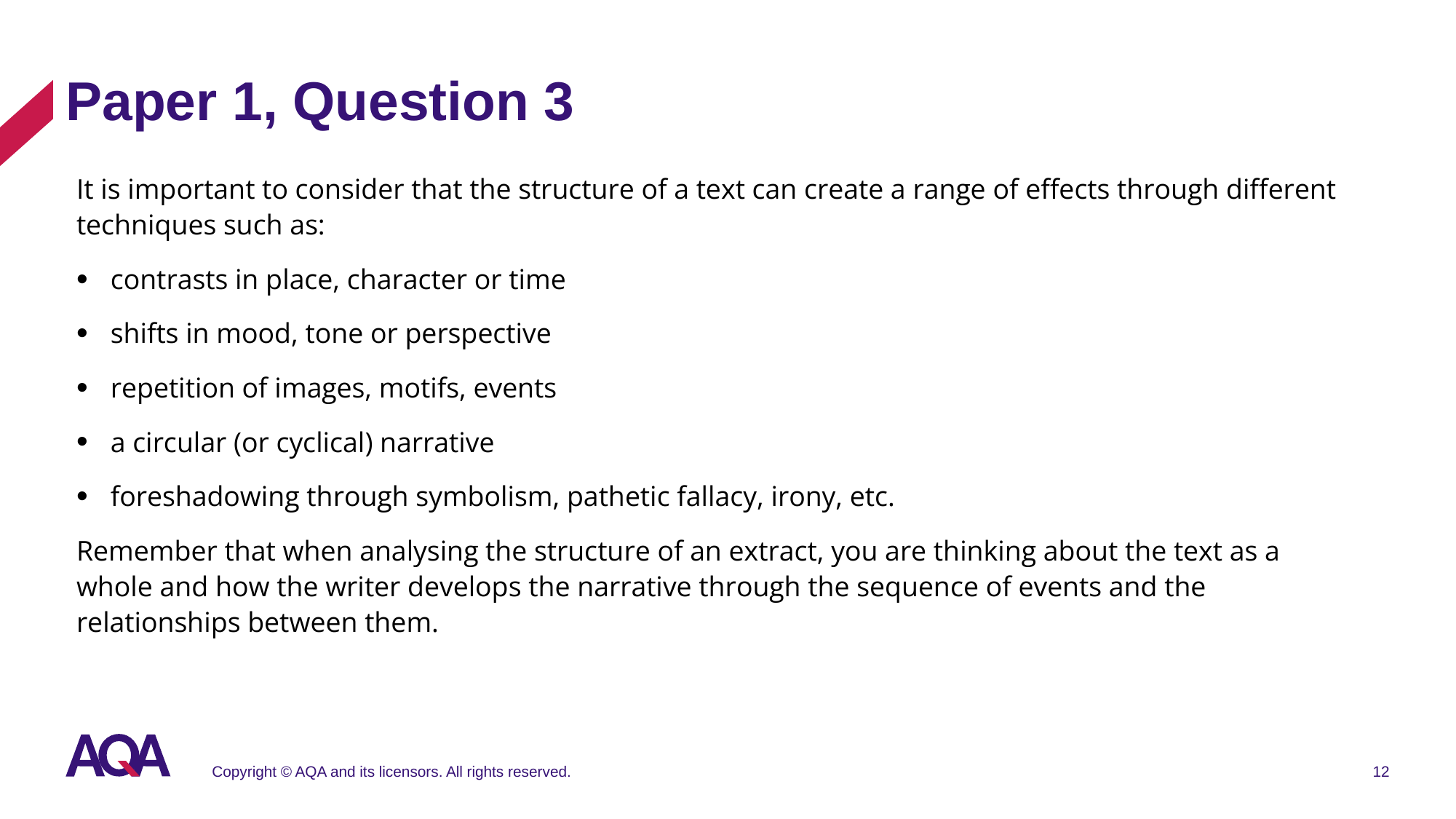

# Paper 1, Question 3
It is important to consider that the structure of a text can create a range of effects through different techniques such as:
contrasts in place, character or time
shifts in mood, tone or perspective
repetition of images, motifs, events
a circular (or cyclical) narrative
foreshadowing through symbolism, pathetic fallacy, irony, etc.
Remember that when analysing the structure of an extract, you are thinking about the text as a whole and how the writer develops the narrative through the sequence of events and the relationships between them.

Copyright © AQA and its licensors. All rights reserved.
12